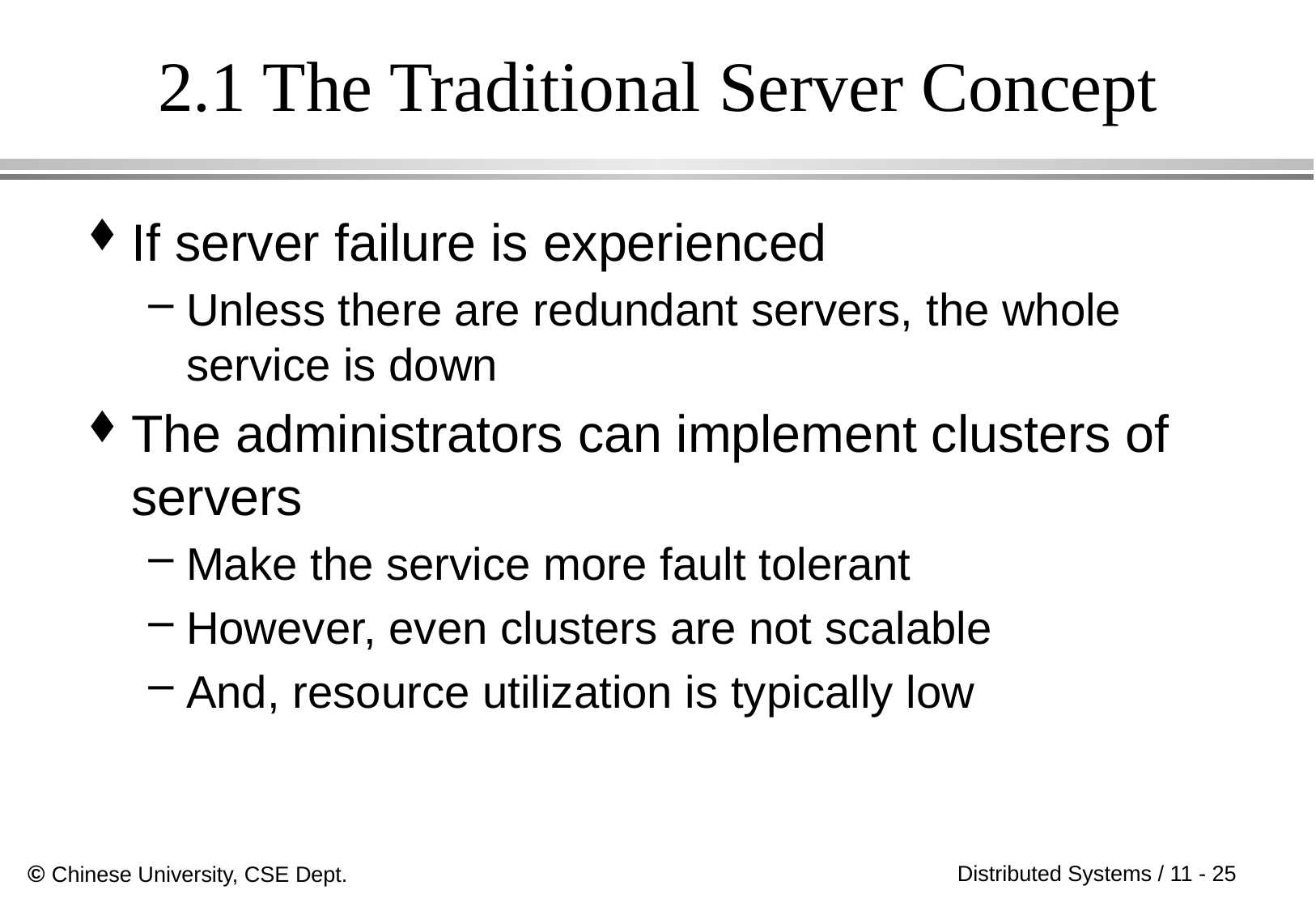

2.1 The Traditional Server Concept
If server failure is experienced
Unless there are redundant servers, the whole service is down
The administrators can implement clusters of servers
Make the service more fault tolerant
However, even clusters are not scalable
And, resource utilization is typically low